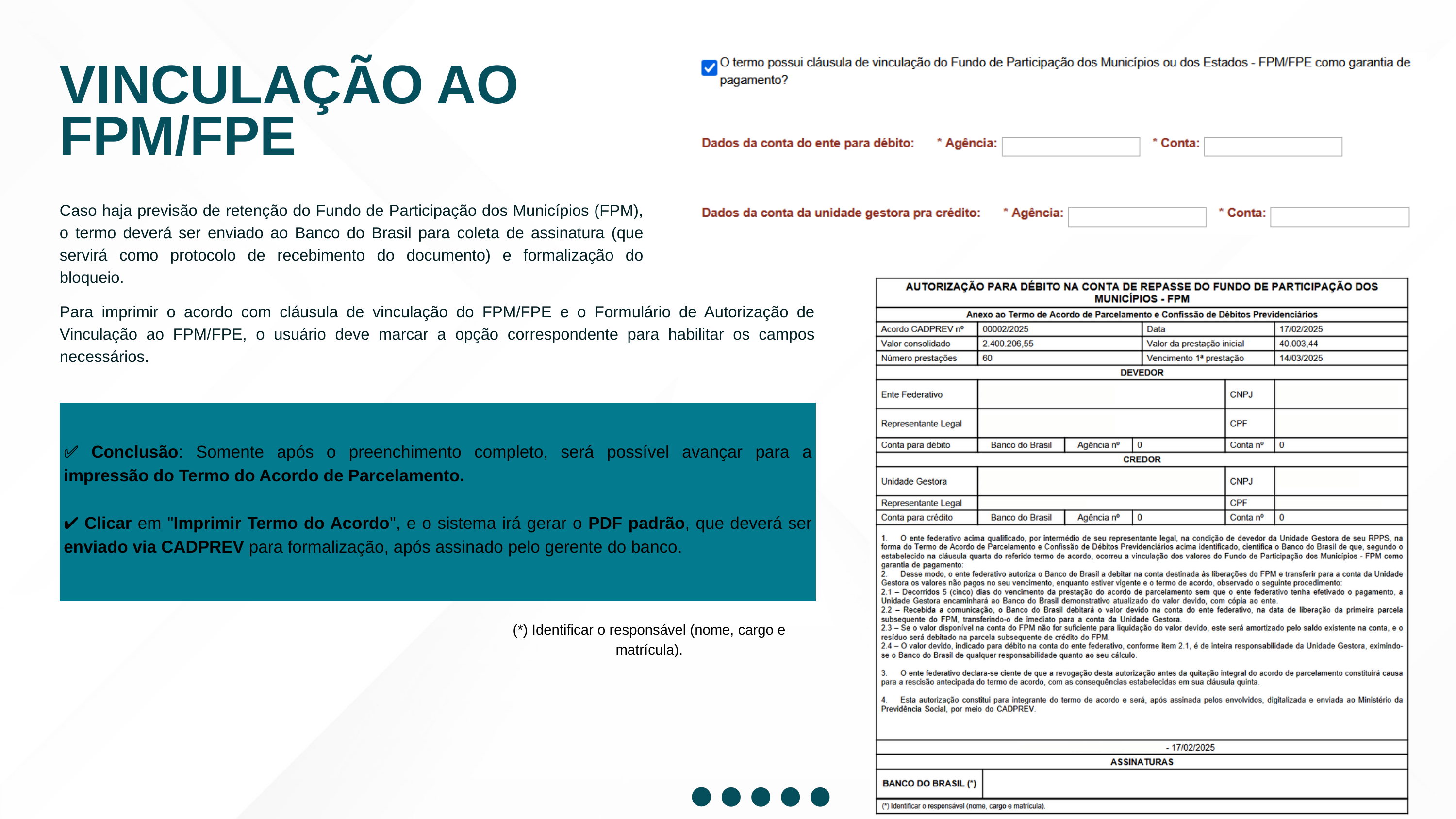

VINCULAÇÃO AO FPM/FPE
Caso haja previsão de retenção do Fundo de Participação dos Municípios (FPM), o termo deverá ser enviado ao Banco do Brasil para coleta de assinatura (que servirá como protocolo de recebimento do documento) e formalização do bloqueio.

Para imprimir o acordo com cláusula de vinculação do FPM/FPE e o Formulário de Autorização de Vinculação ao FPM/FPE, o usuário deve marcar a opção correspondente para habilitar os campos necessários.

✅ Conclusão: Somente após o preenchimento completo, será possível avançar para a impressão do Termo do Acordo de Parcelamento.

✔ Clicar em "Imprimir Termo do Acordo", e o sistema irá gerar o PDF padrão, que deverá ser enviado via CADPREV para formalização, após assinado pelo gerente do banco.
(*) Identificar o responsável (nome, cargo e matrícula).